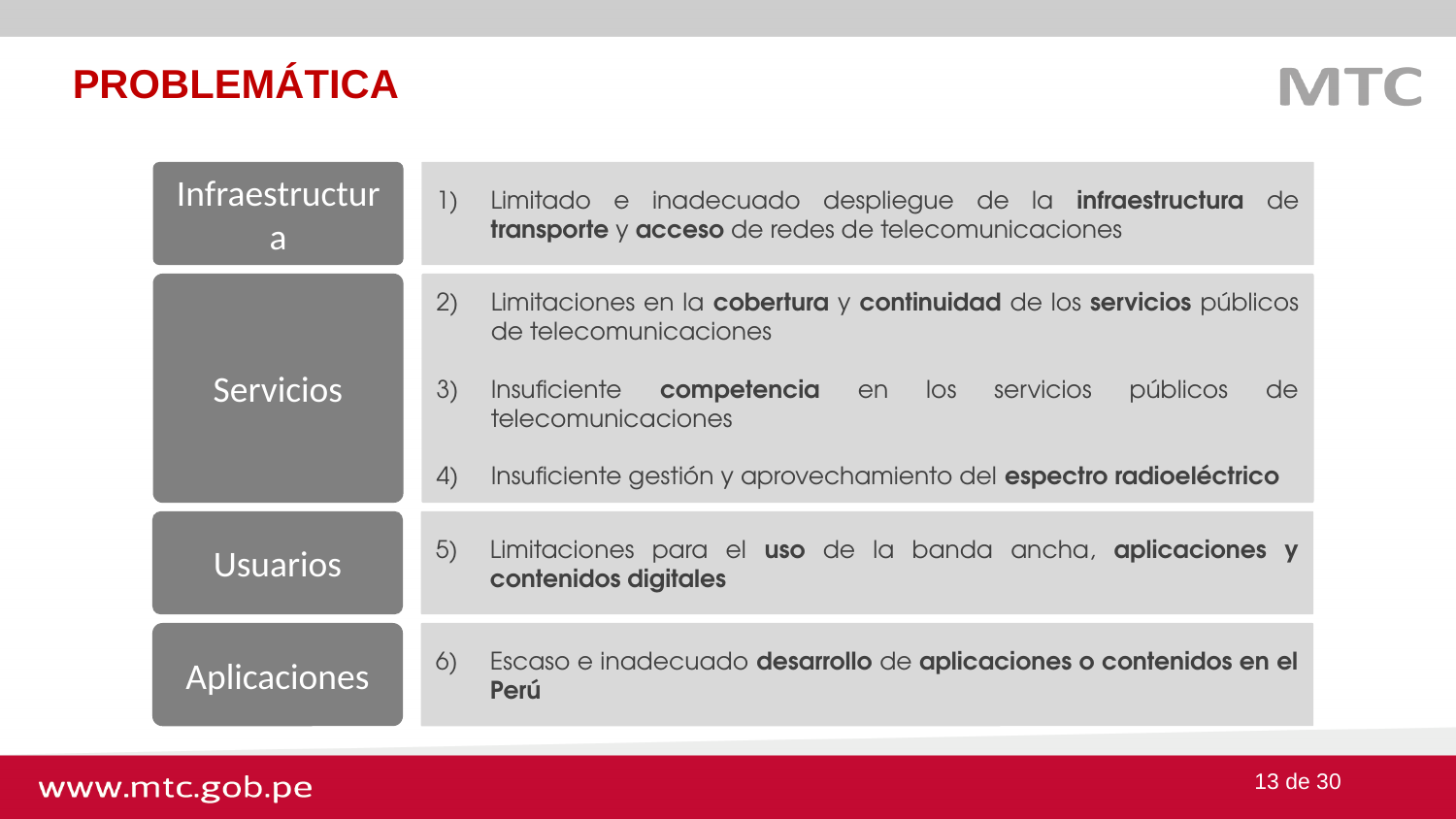

PROBLEMÁTICA
Infraestructura
Limitado e inadecuado despliegue de la infraestructura de transporte y acceso de redes de telecomunicaciones
Servicios
Limitaciones en la cobertura y continuidad de los servicios públicos de telecomunicaciones

Insuficiente competencia en los servicios públicos de telecomunicaciones

Insuficiente gestión y aprovechamiento del espectro radioeléctrico
Usuarios
Limitaciones para el uso de la banda ancha, aplicaciones y contenidos digitales
Aplicaciones
Escaso e inadecuado desarrollo de aplicaciones o contenidos en el Perú
13 de 30